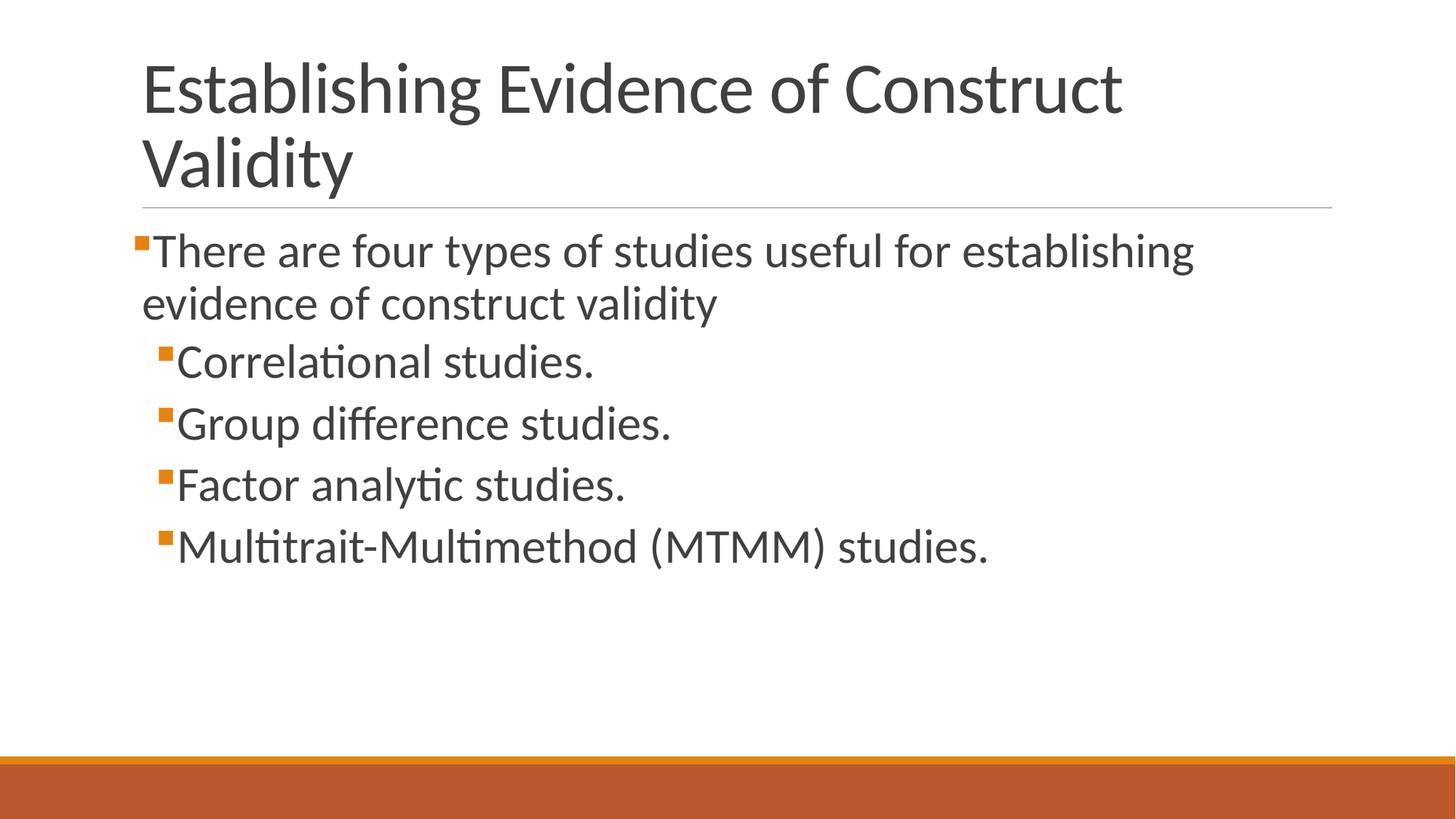

# Establishing Evidence of Construct Validity
There are four types of studies useful for establishing evidence of construct validity
Correlational studies.
Group difference studies.
Factor analytic studies.
Multitrait-Multimethod (MTMM) studies.